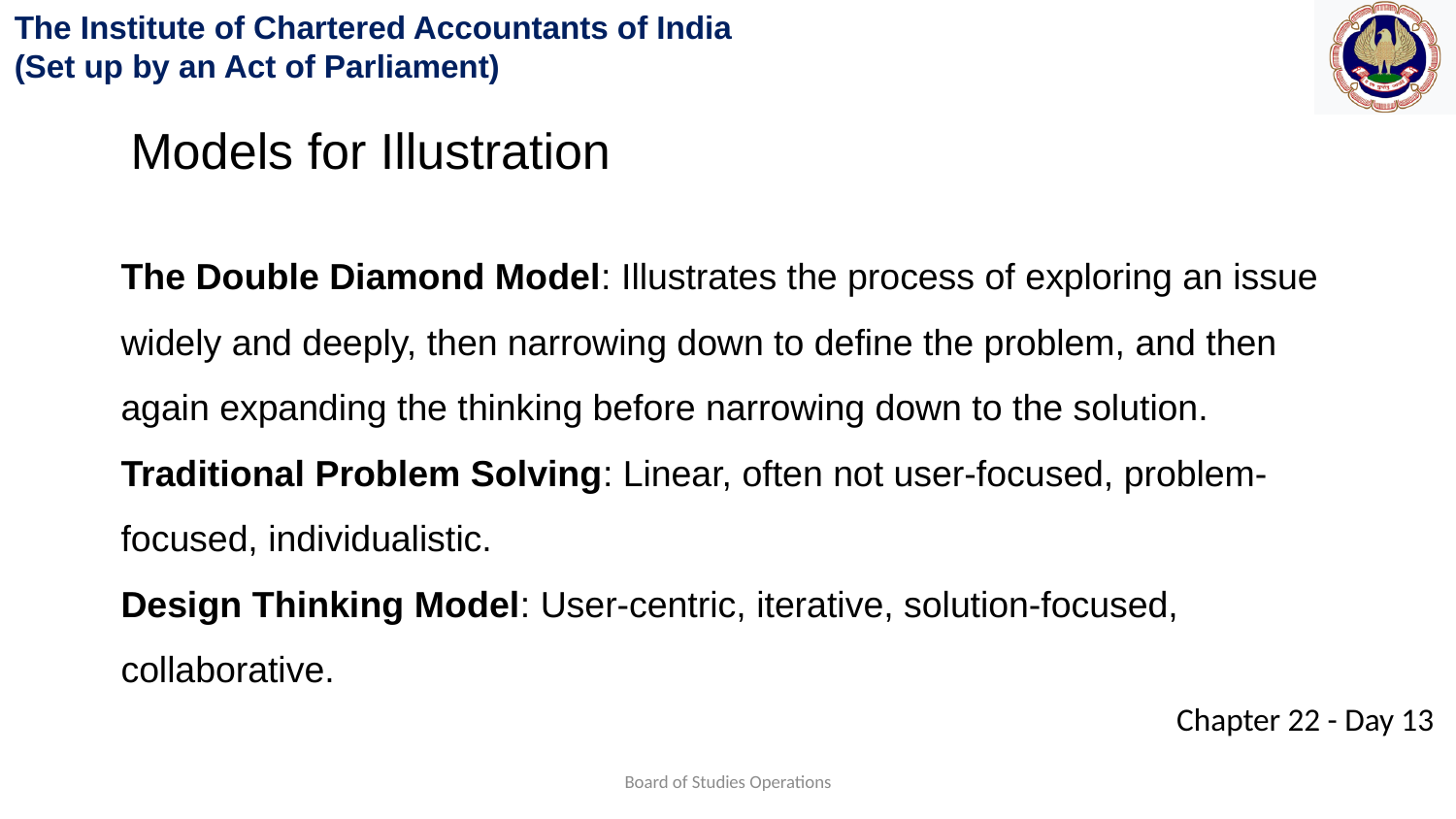

Models for Illustration
The Double Diamond Model: Illustrates the process of exploring an issue widely and deeply, then narrowing down to define the problem, and then again expanding the thinking before narrowing down to the solution.
Traditional Problem Solving: Linear, often not user-focused, problem-focused, individualistic.
Design Thinking Model: User-centric, iterative, solution-focused, collaborative.
Board of Studies Operations